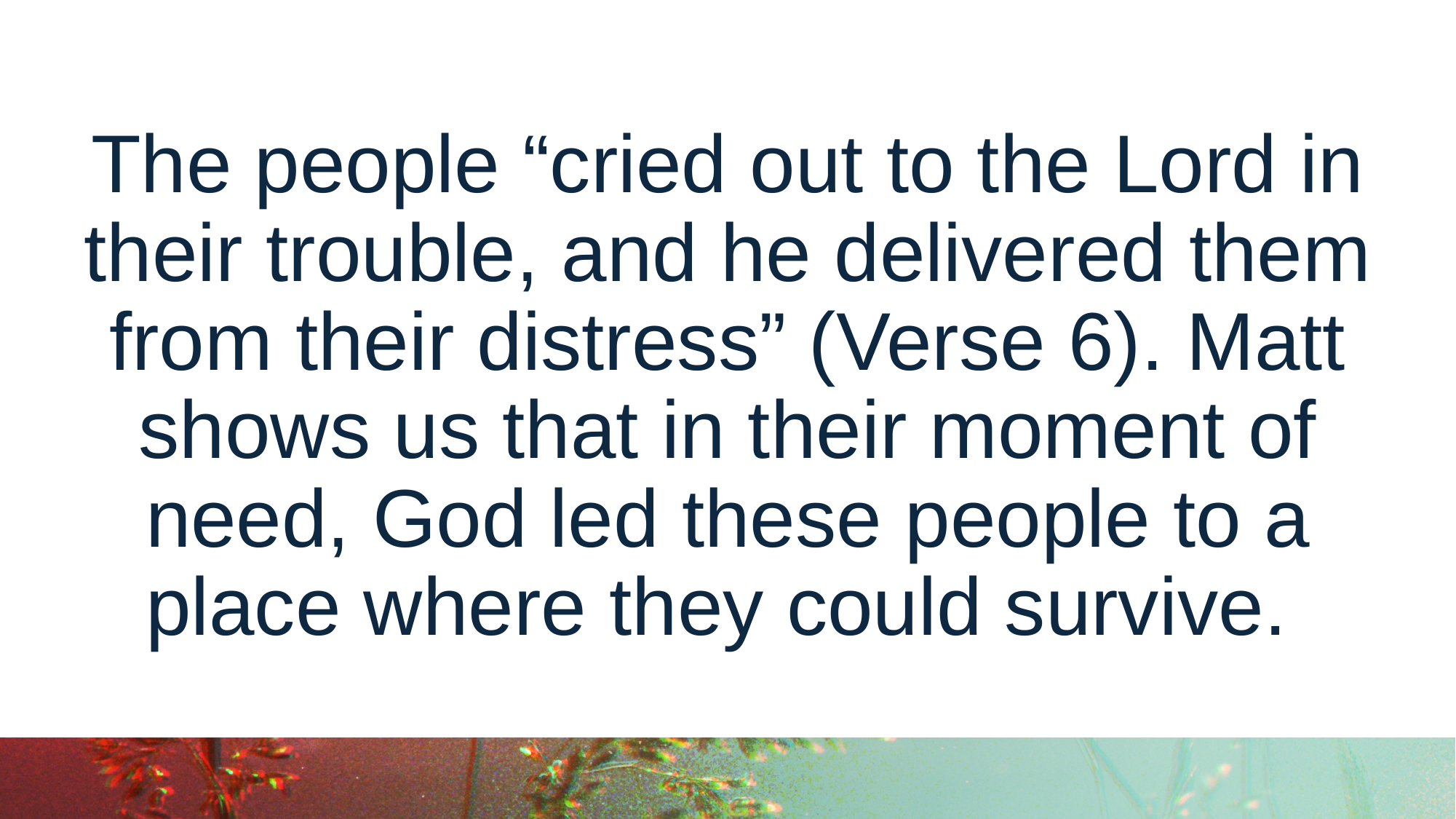

The people “cried out to the Lord in their trouble, and he delivered them from their distress” (Verse 6). Matt shows us that in their moment of need, God led these people to a place where they could survive.